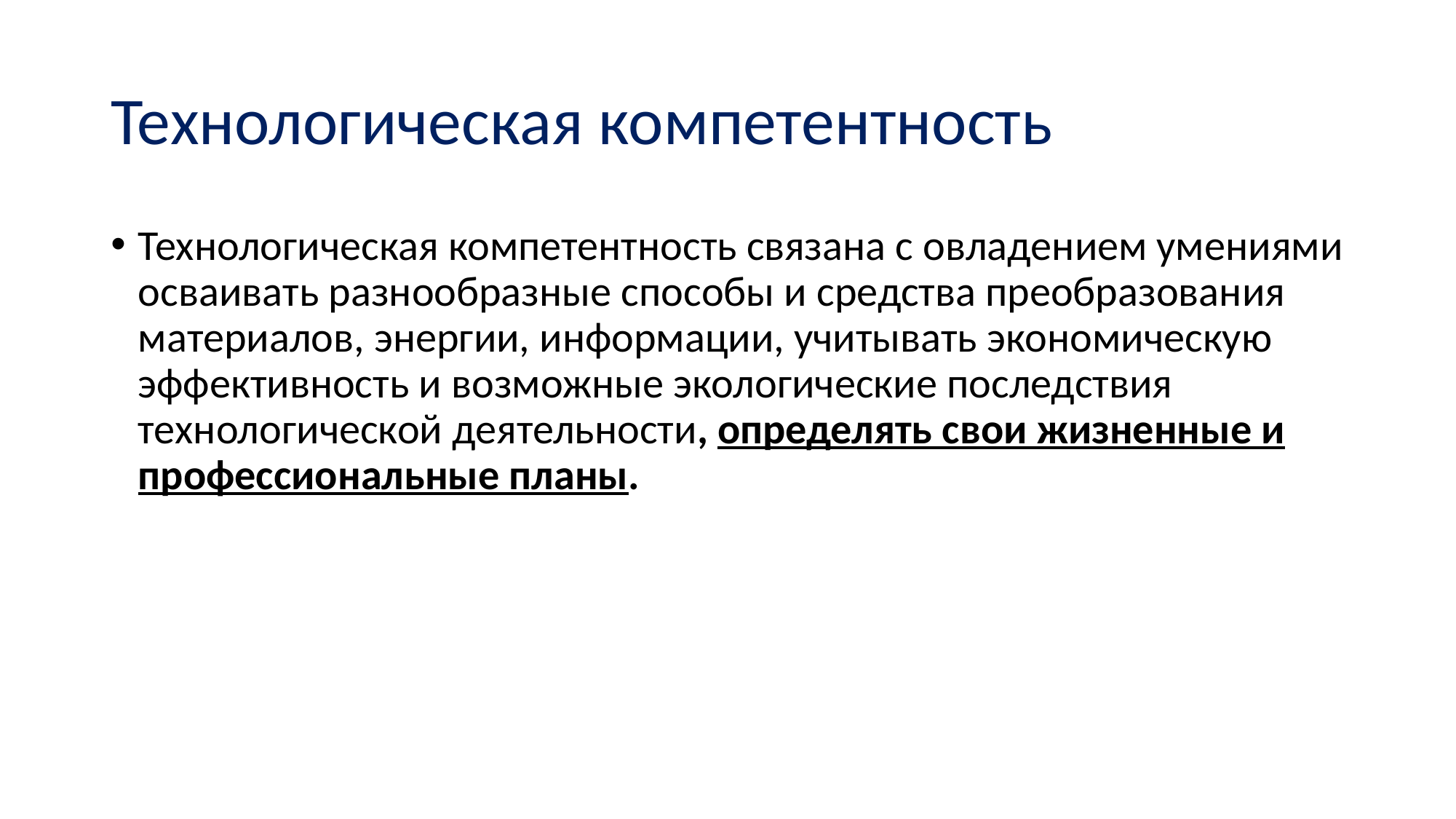

# Технологическая компетентность
Технологическая компетентность связана с овладением умениями осваивать разнообразные способы и средства преобразования материалов, энергии, информации, учитывать экономическую эффективность и возможные экологические последствия технологической деятельности, определять свои жизненные и профессиональные планы.